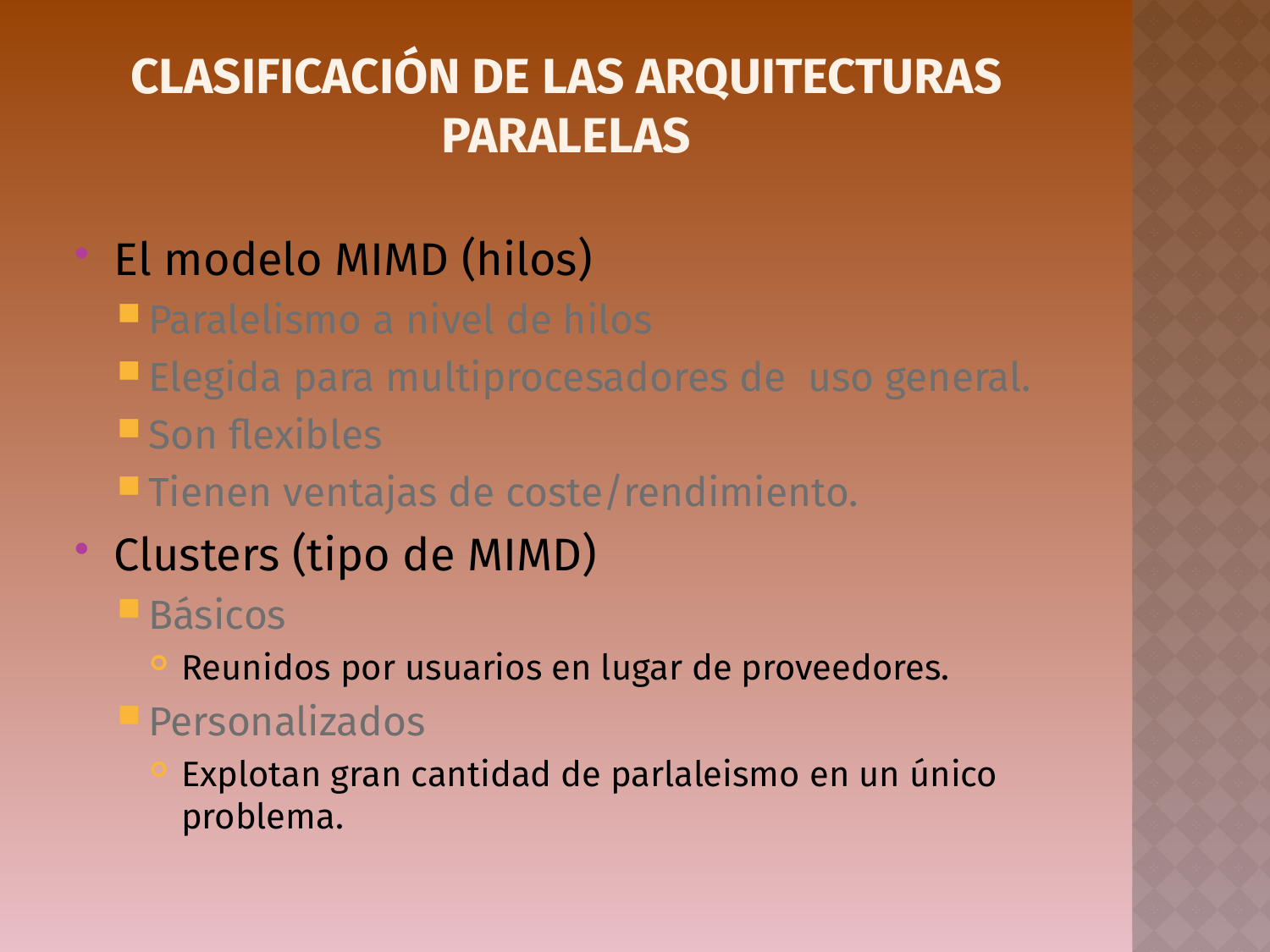

clasificación de las arquitecturas paralelas
El modelo MIMD (hilos)
Paralelismo a nivel de hilos
Elegida para multiprocesadores de  uso general.
Son flexibles
Tienen ventajas de coste/rendimiento.
Clusters (tipo de MIMD)
Básicos
Reunidos por usuarios en lugar de proveedores.
Personalizados
Explotan gran cantidad de parlaleismo en un único problema.